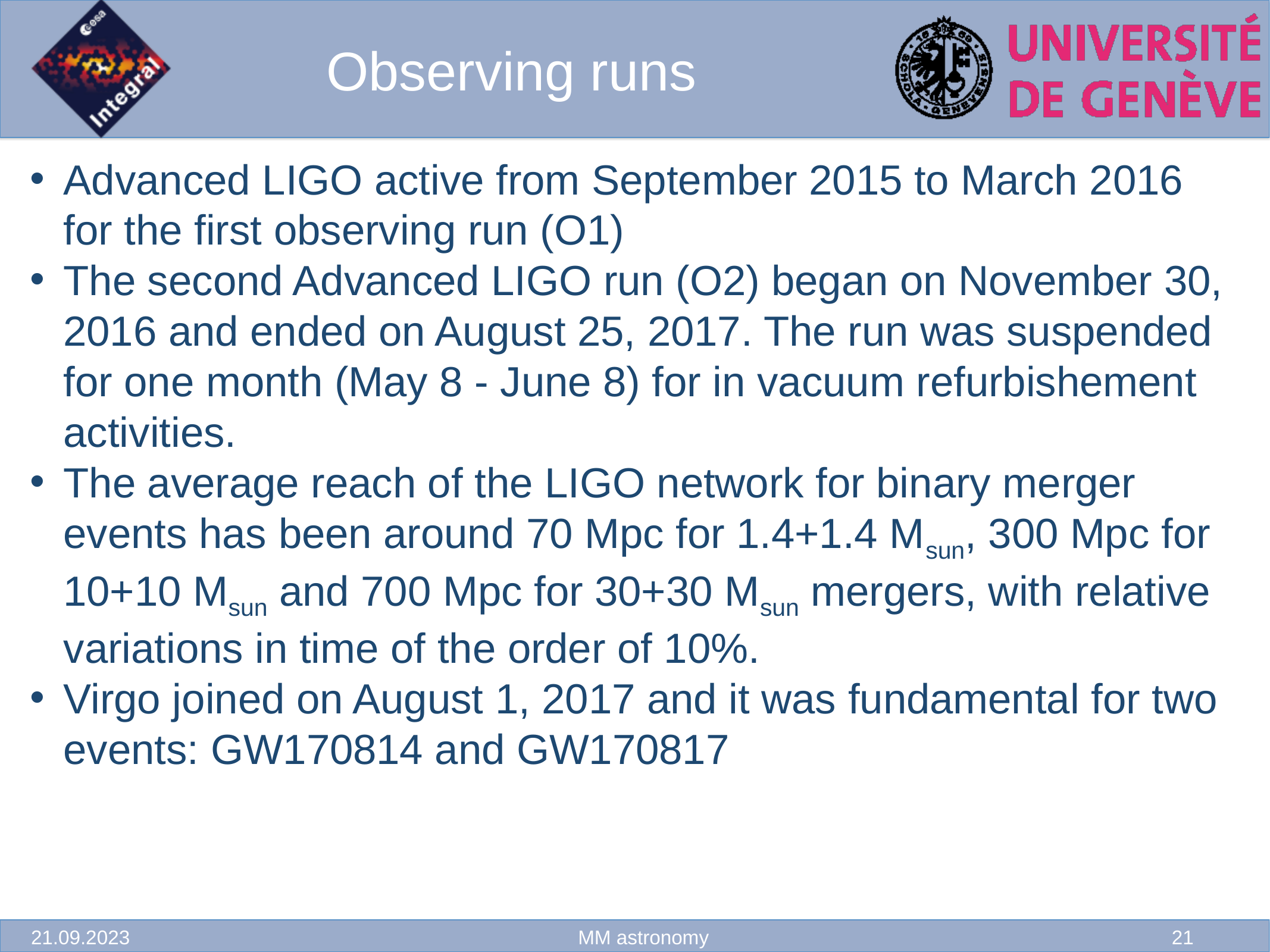

Observing runs
Advanced LIGO active from September 2015 to March 2016 for the first observing run (O1)
The second Advanced LIGO run (O2) began on November 30, 2016 and ended on August 25, 2017. The run was suspended for one month (May 8 - June 8) for in vacuum refurbishement activities.
The average reach of the LIGO network for binary merger events has been around 70 Mpc for 1.4+1.4 Msun, 300 Mpc for 10+10 Msun and 700 Mpc for 30+30 Msun mergers, with relative variations in time of the order of 10%.
Virgo joined on August 1, 2017 and it was fundamental for two events: GW170814 and GW170817